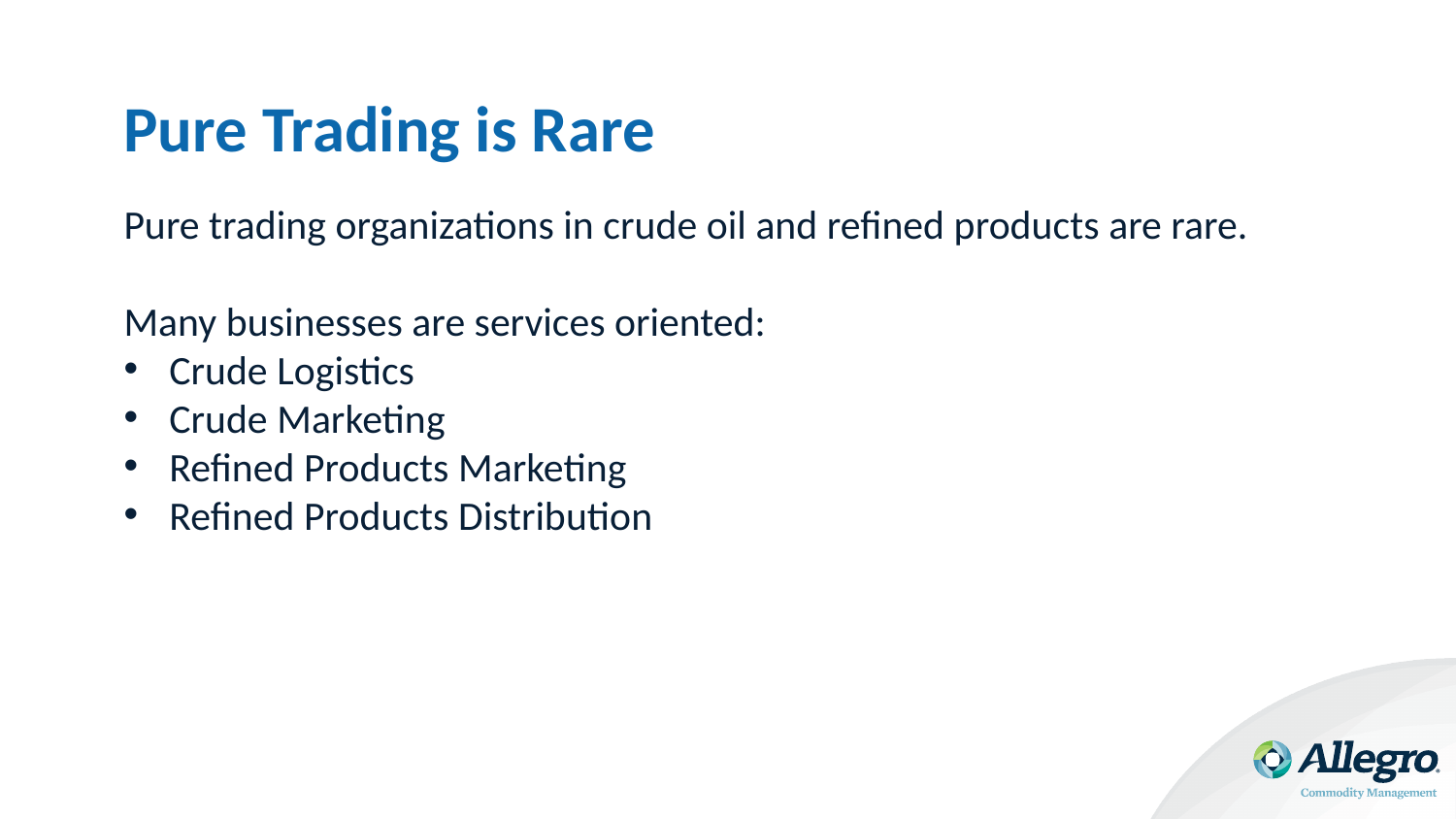

# Pure Trading is Rare
Pure trading organizations in crude oil and refined products are rare.

Many businesses are services oriented:
Crude Logistics
Crude Marketing
Refined Products Marketing
Refined Products Distribution